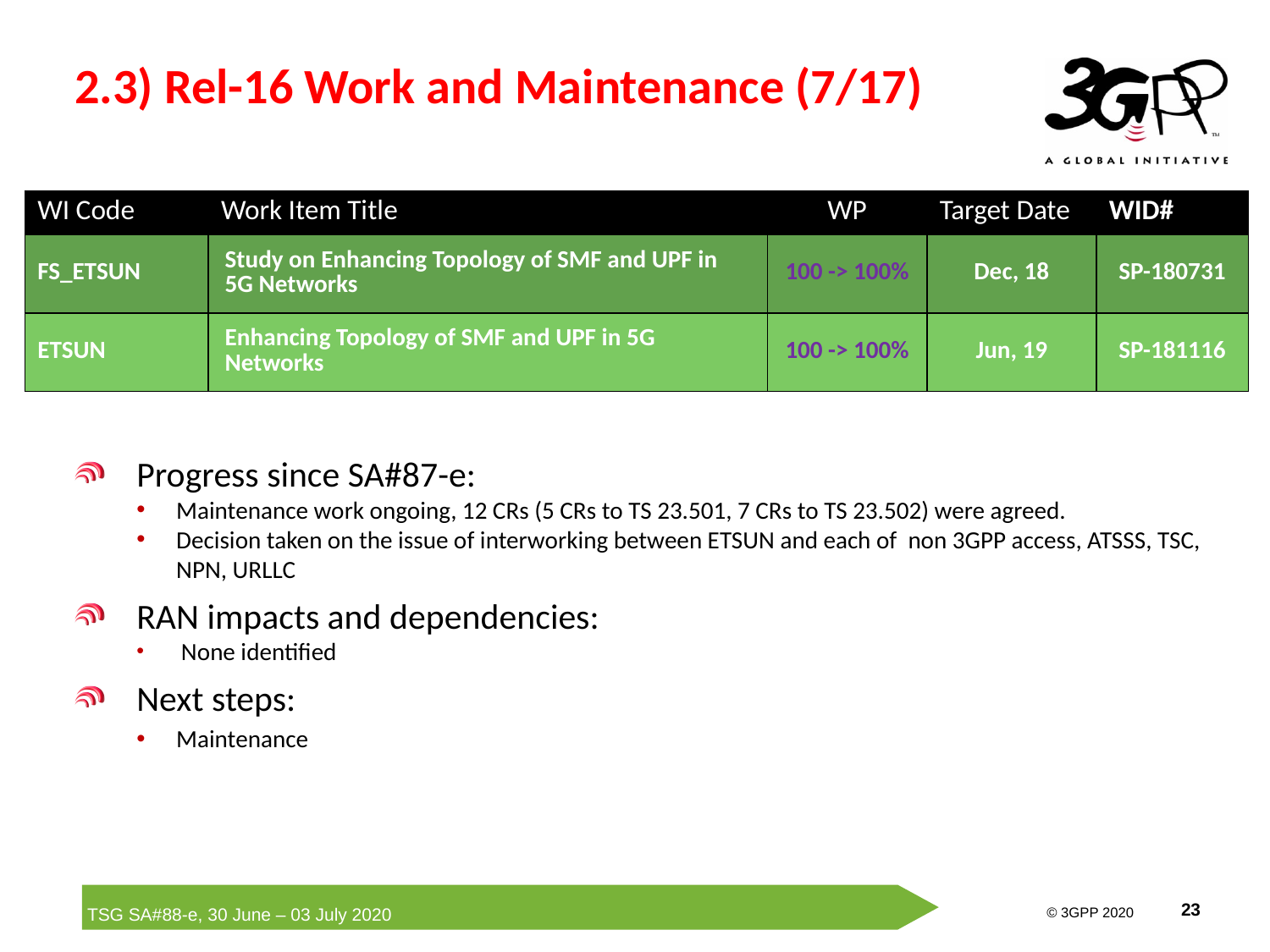

# 2.3) Rel-16 Work and Maintenance (7/17)
| WI Code | Work Item Title | WP | Target Date | WID# |
| --- | --- | --- | --- | --- |
| FS\_ETSUN | Study on Enhancing Topology of SMF and UPF in 5G Networks | 100 -> 100% | Dec, 18 | SP-180731 |
| ETSUN | Enhancing Topology of SMF and UPF in 5G Networks | 100 -> 100% | Jun, 19 | SP-181116 |
Progress since SA#87-e:
Maintenance work ongoing, 12 CRs (5 CRs to TS 23.501, 7 CRs to TS 23.502) were agreed.
Decision taken on the issue of interworking between ETSUN and each of  non 3GPP access, ATSSS, TSC, NPN, URLLC
RAN impacts and dependencies:
 None identified
Next steps:
Maintenance